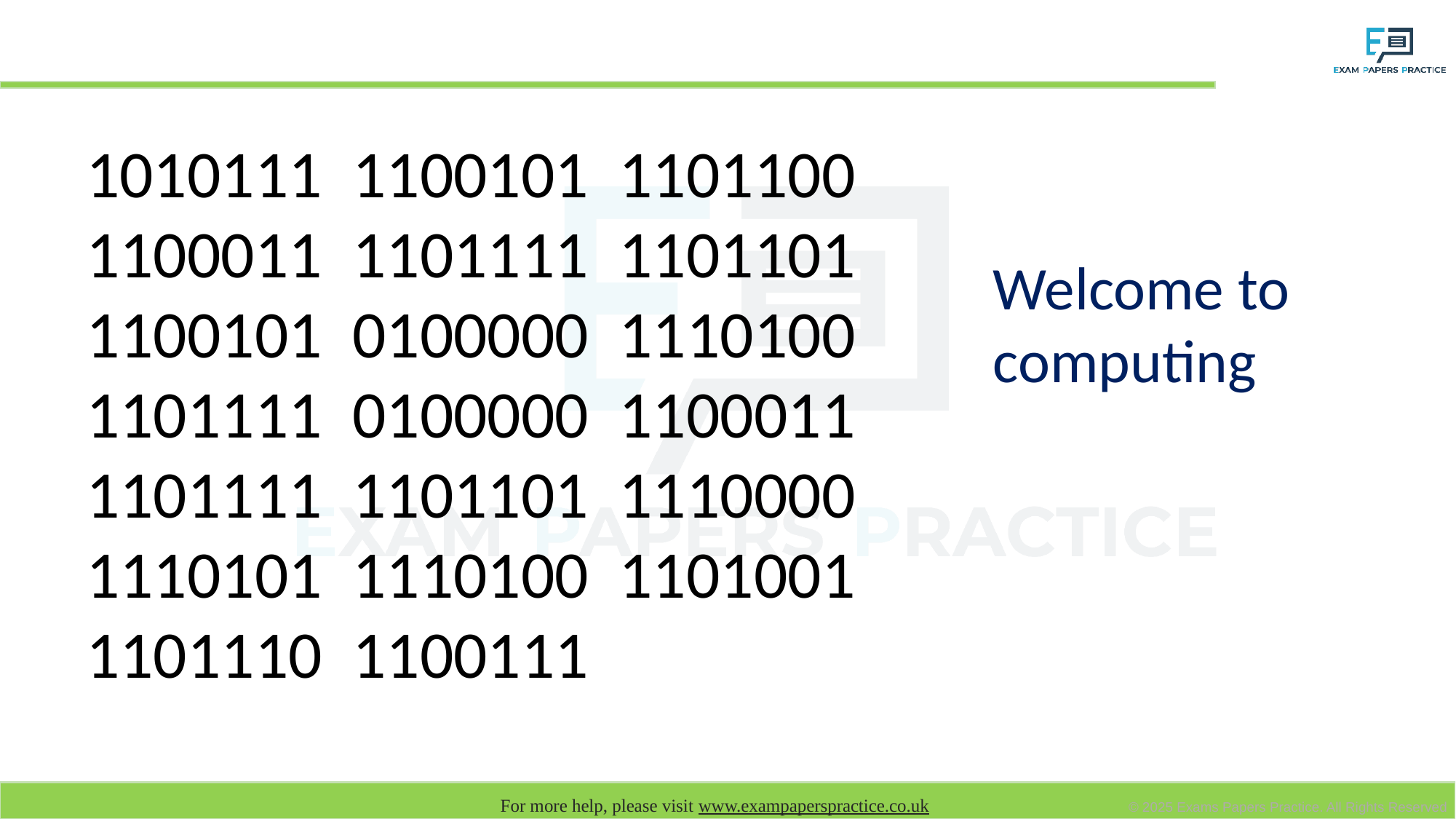

# What does the following message in ASCII mean?
1010111  1100101  1101100 1100011  1101111  1101101 1100101  0100000  1110100 1101111  0100000  1100011 1101111  1101101  1110000 1110101  1110100  1101001 1101110  1100111
Welcome to computing